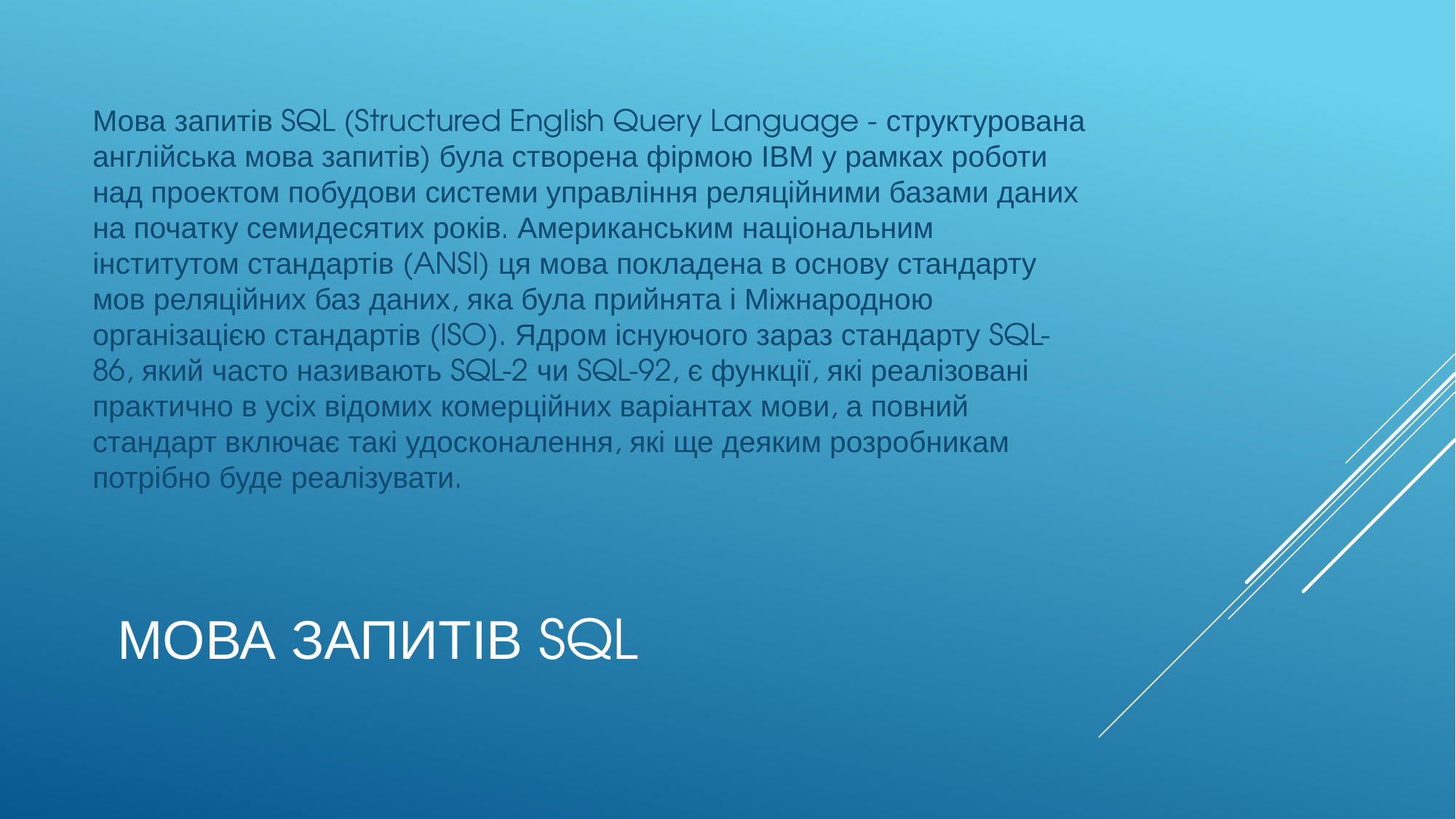

Мова запитів SQL (Structured English Query Language - структурована англійська мова запитів) була створена фірмою ІВМ у рамках роботи над проектом побудови системи управління реляційними базами даних на початку семидесятих років. Американським національним інститутом стандартів (ANSI) ця мова покладена в основу стандарту мов реляційних баз даних, яка була прийнята і Міжнародною організацією стандартів (ISO). Ядром існуючого зараз стандарту SQL-86, який часто називають SQL-2 чи SQL-92, є функції, які реалізовані практично в усіх відомих комерційних варіантах мови, а повний стандарт включає такі удосконалення, які ще деяким розробникам потрібно буде реалізувати.
# Мова запитів SQL